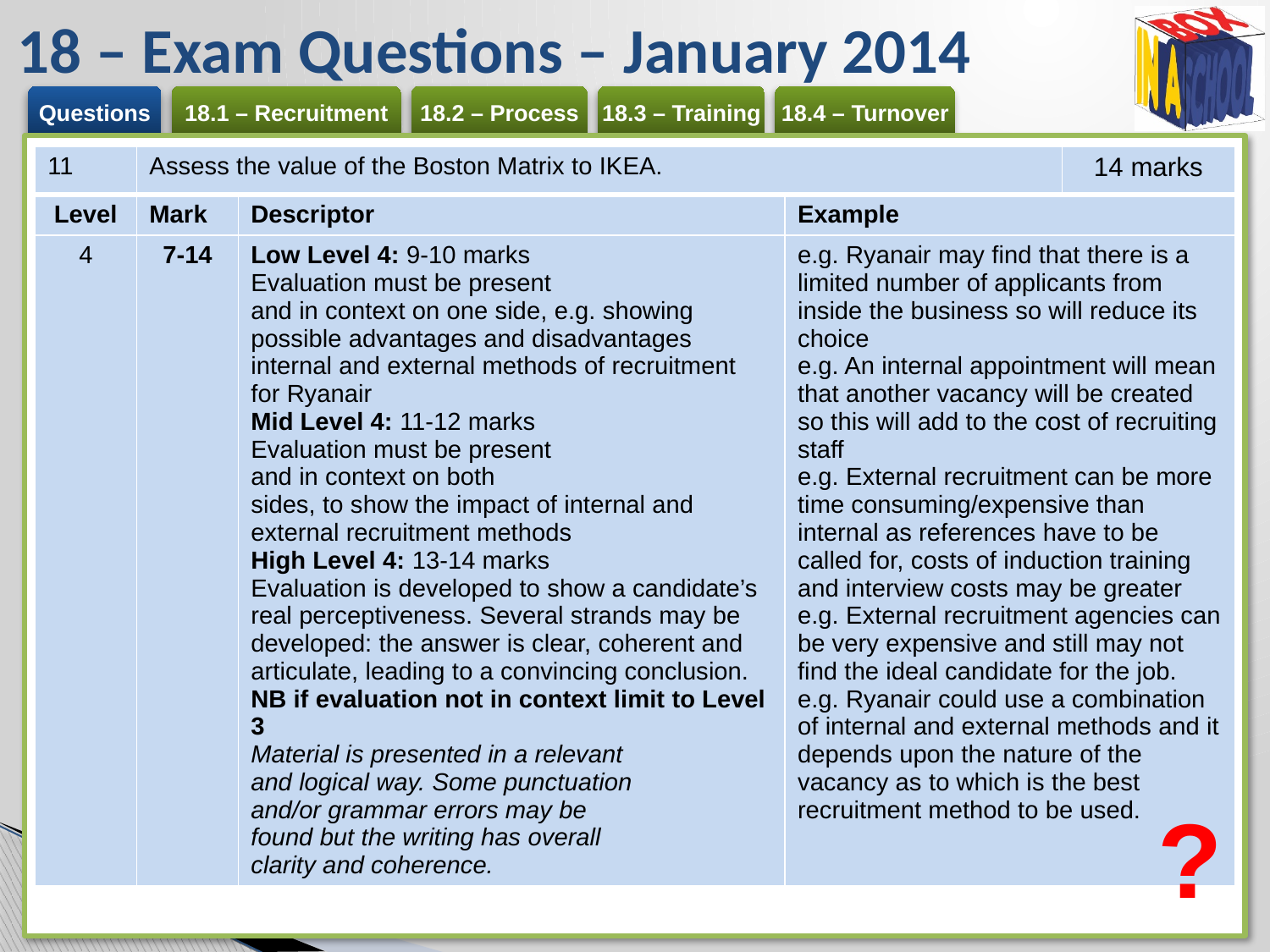

# 18 – Exam Questions – January 2014
| 11 | Assess the value of the Boston Matrix to IKEA. |  |  | 14 marks |
| --- | --- | --- | --- | --- |
| Level | Mark | Descriptor | Example |  |
| 4 | 7-14 | Low Level 4: 9-10 marks Evaluation must be present and in context on one side, e.g. showing possible advantages and disadvantages internal and external methods of recruitment for Ryanair Mid Level 4: 11-12 marks Evaluation must be present and in context on both sides, to show the impact of internal and external recruitment methods High Level 4: 13-14 marks Evaluation is developed to show a candidate’s real perceptiveness. Several strands may be developed: the answer is clear, coherent and articulate, leading to a convincing conclusion. NB if evaluation not in context limit to Level 3 Material is presented in a relevant and logical way. Some punctuation and/or grammar errors may be found but the writing has overall clarity and coherence. | e.g. Ryanair may find that there is a limited number of applicants from inside the business so will reduce its choice e.g. An internal appointment will mean that another vacancy will be created so this will add to the cost of recruiting staff e.g. External recruitment can be more time consuming/expensive than internal as references have to be called for, costs of induction training and interview costs may be greater e.g. External recruitment agencies can be very expensive and still may not find the ideal candidate for the job. e.g. Ryanair could use a combination of internal and external methods and it depends upon the nature of the vacancy as to which is the best recruitment method to be used. |  |
?